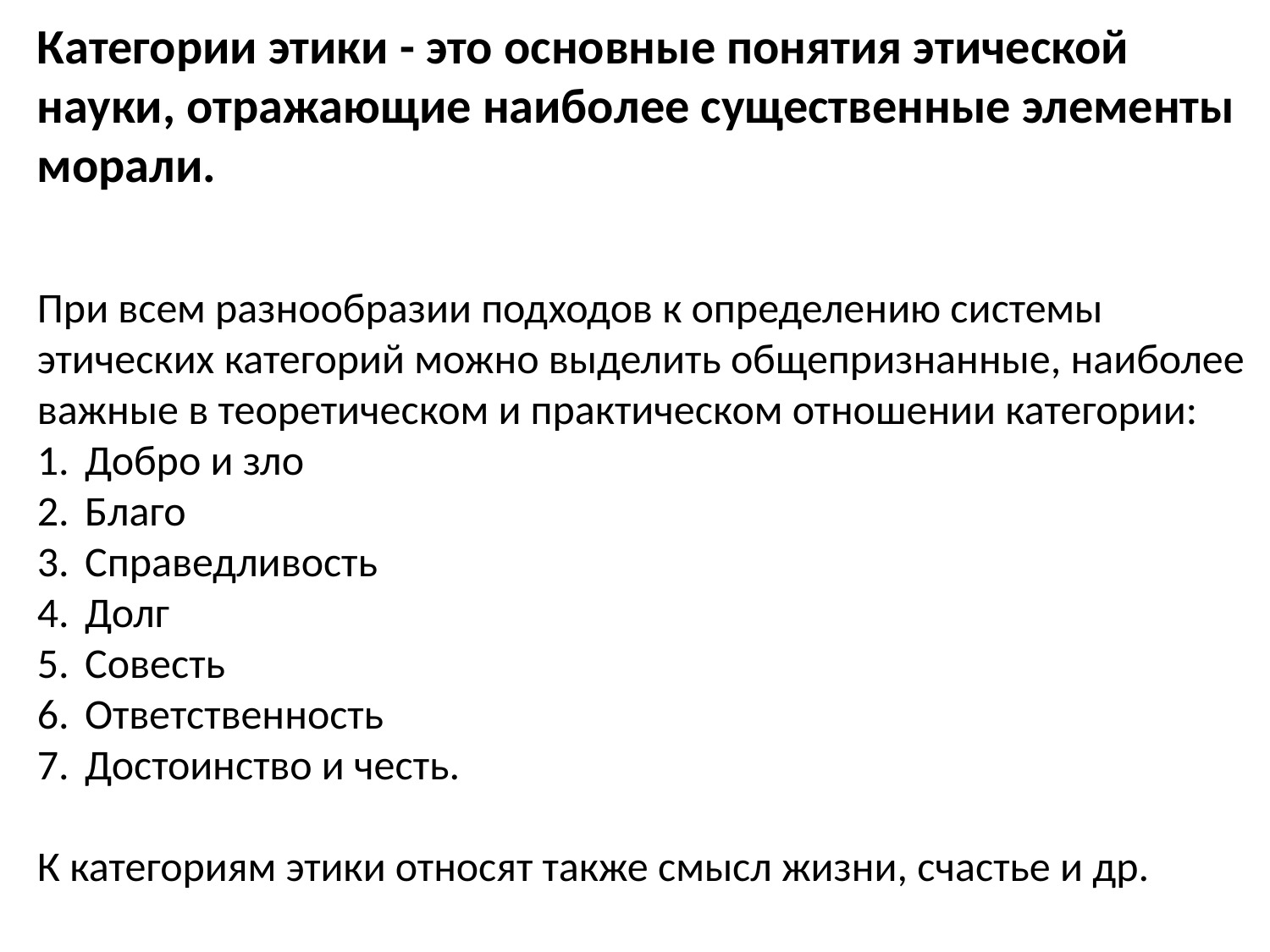

Категории этики - это основные понятия этической науки, отражающие наиболее существенные элементы морали.

При всем разнообразии подходов к определению системы этических категорий можно выделить общепризнанные, наиболее важные в теоретическом и практическом отношении категории:
Добро и зло
Благо
Справедливость
Долг
Совесть
Ответственность
Достоинство и честь.

К категориям этики относят также смысл жизни, счастье и др.